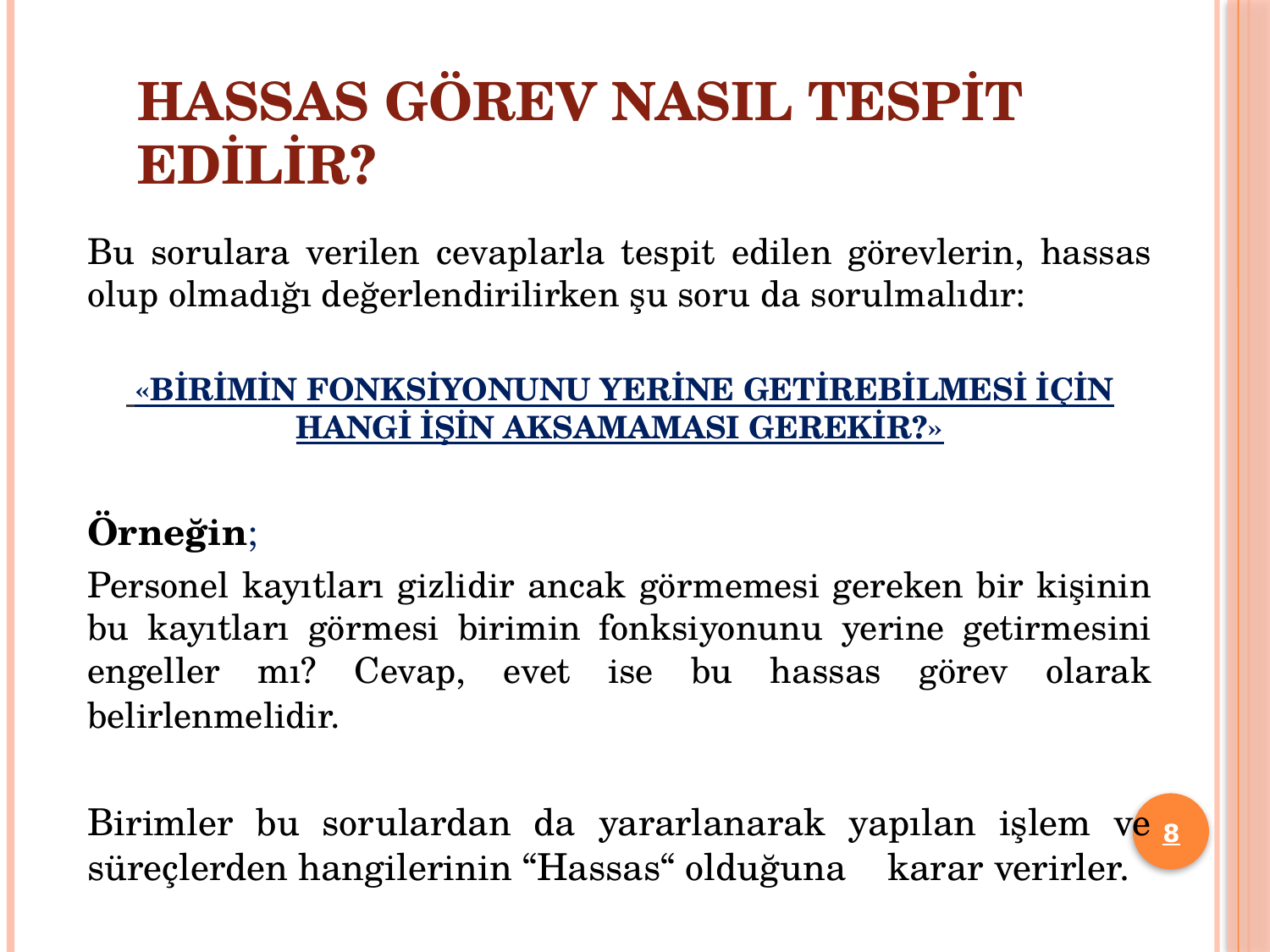

# Hassas Görev Nasıl Tespit Edilir?
Bu sorulara verilen cevaplarla tespit edilen görevlerin, hassas olup olmadığı değerlendirilirken şu soru da sorulmalıdır:

 «BİRİMİN FONKSİYONUNU YERİNE GETİREBİLMESİ İÇİN HANGİ İŞİN AKSAMAMASI GEREKİR?»

Örneğin;
Personel kayıtları gizlidir ancak görmemesi gereken bir kişinin bu kayıtları görmesi birimin fonksiyonunu yerine getirmesini engeller mı? Cevap, evet ise bu hassas görev olarak belirlenmelidir.

Birimler bu sorulardan da yararlanarak yapılan işlem ve süreçlerden hangilerinin “Hassas“ olduğuna    karar verirler.

8